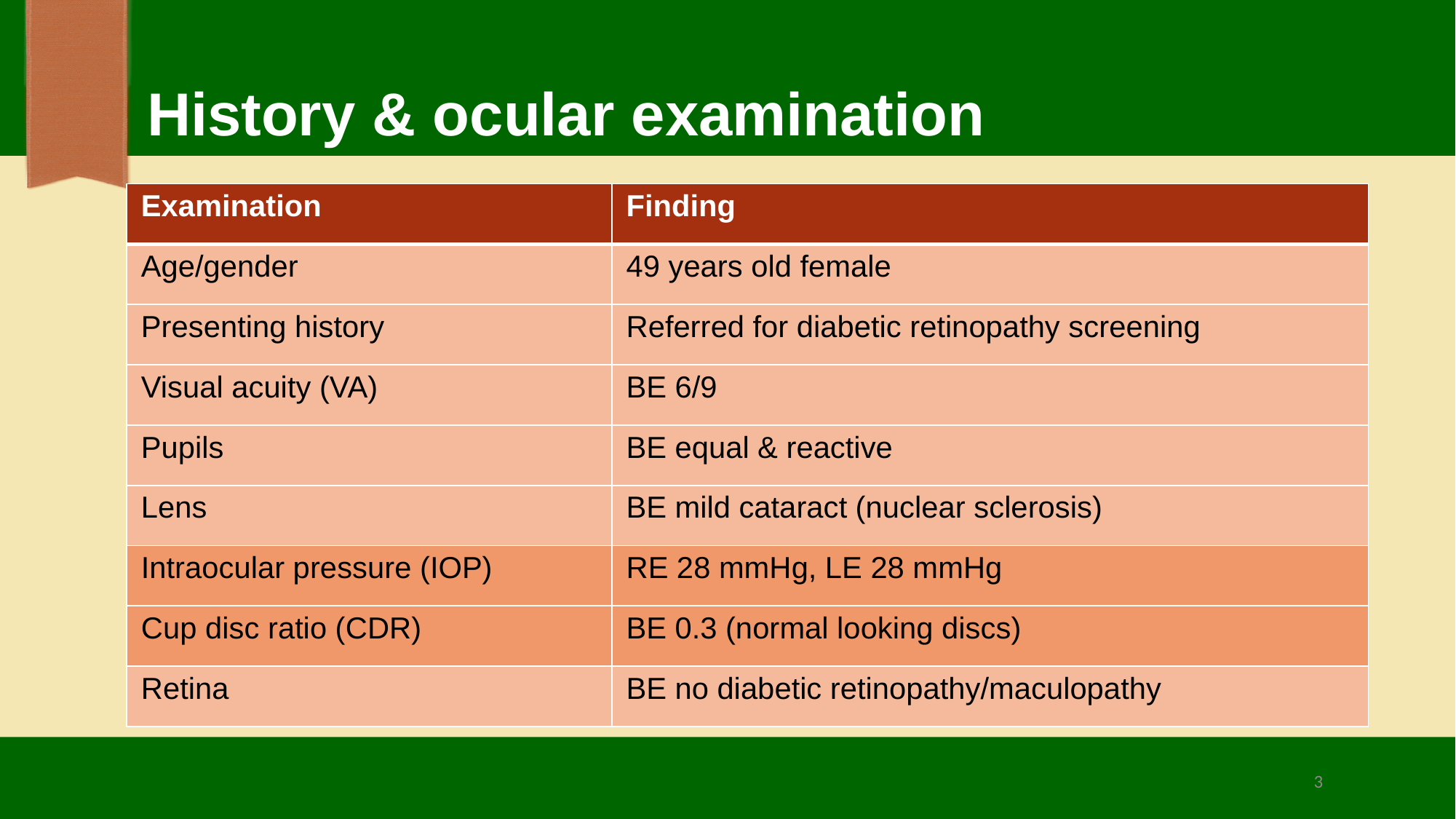

# History & ocular examination

| Examination | Finding |
| --- | --- |
| Age/gender | 49 years old female |
| Presenting history | Referred for diabetic retinopathy screening |
| Visual acuity (VA) | BE 6/9 |
| Pupils | BE equal & reactive |
| Lens | BE mild cataract (nuclear sclerosis) |
| Intraocular pressure (IOP) | RE 28 mmHg, LE 28 mmHg |
| Cup disc ratio (CDR) | BE 0.3 (normal looking discs) |
| Retina | BE no diabetic retinopathy/maculopathy |
3